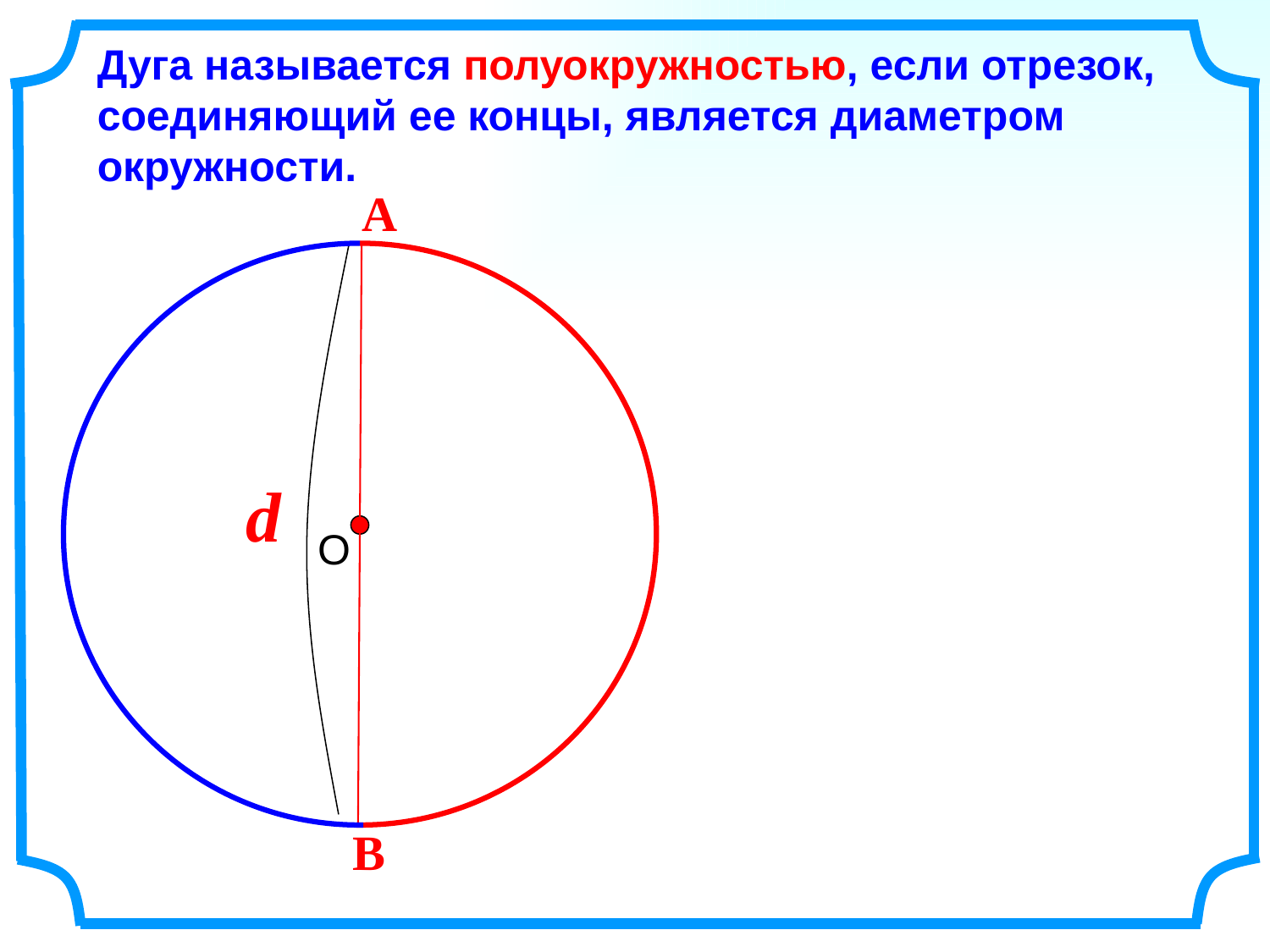

Дуга называется полуокружностью, если отрезок,
соединяющий ее концы, является диаметром окружности.
А

В

   О

d